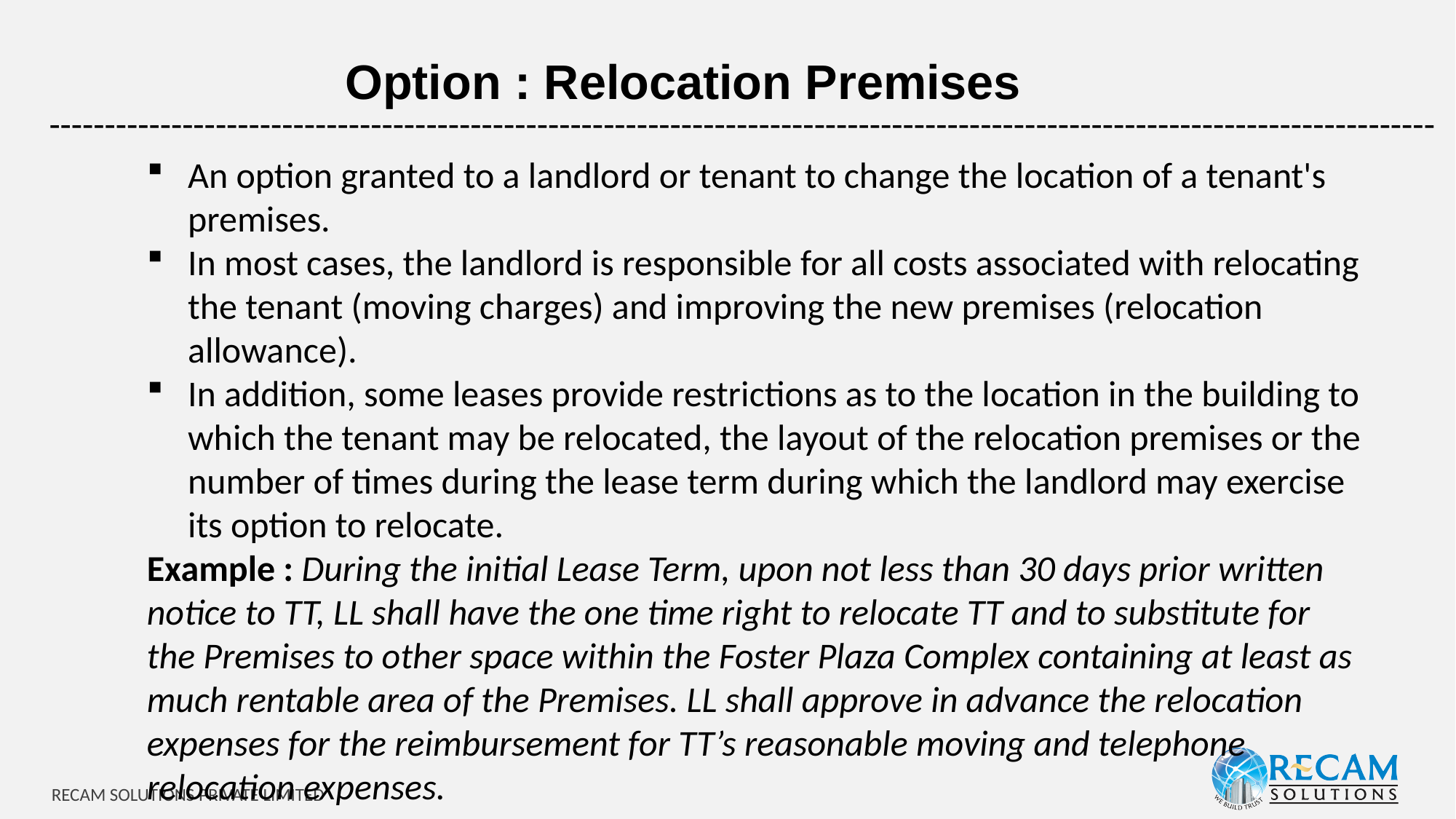

Option : Relocation Premises
-----------------------------------------------------------------------------------------------------------------------------
An option granted to a landlord or tenant to change the location of a tenant's premises.
In most cases, the landlord is responsible for all costs associated with relocating the tenant (moving charges) and improving the new premises (relocation allowance).
In addition, some leases provide restrictions as to the location in the building to which the tenant may be relocated, the layout of the relocation premises or the number of times during the lease term during which the landlord may exercise its option to relocate.
Example : During the initial Lease Term, upon not less than 30 days prior written notice to TT, LL shall have the one time right to relocate TT and to substitute for the Premises to other space within the Foster Plaza Complex containing at least as much rentable area of the Premises. LL shall approve in advance the relocation expenses for the reimbursement for TT’s reasonable moving and telephone relocation expenses.

RECAM SOLUTIONS PRIVATE LIMITED